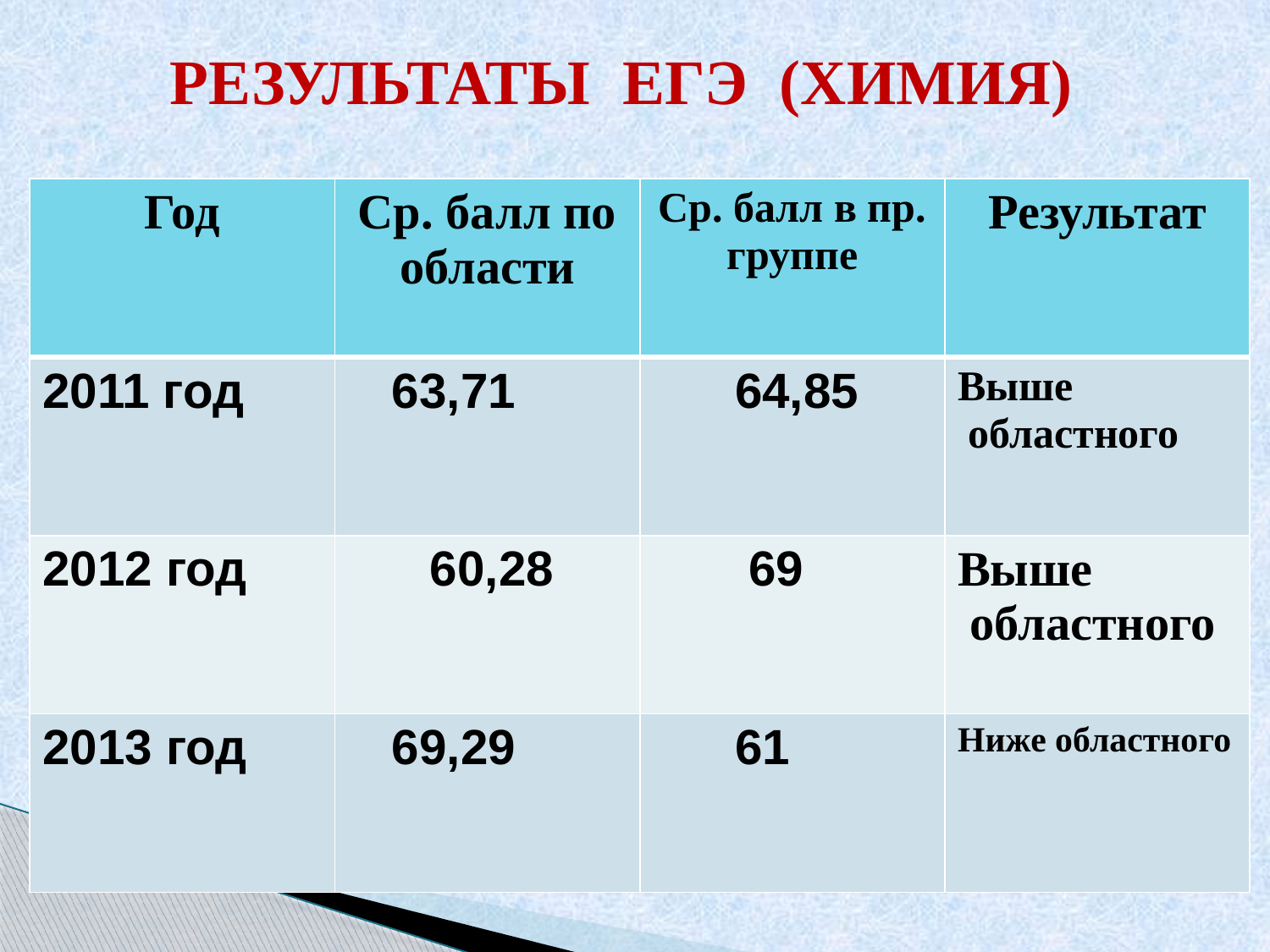

# РЕЗУЛЬТАТЫ  ЕГЭ  (ХИМИЯ)
| Год | Ср. балл по области | Ср. балл в пр. группе | Результат |
| --- | --- | --- | --- |
| 2011 год | 63,71 | 64,85 | Выше областного |
| 2012 год | 60,28 | 69 | Выше областного |
| 2013 год | 69,29 | 61 | Ниже областного |